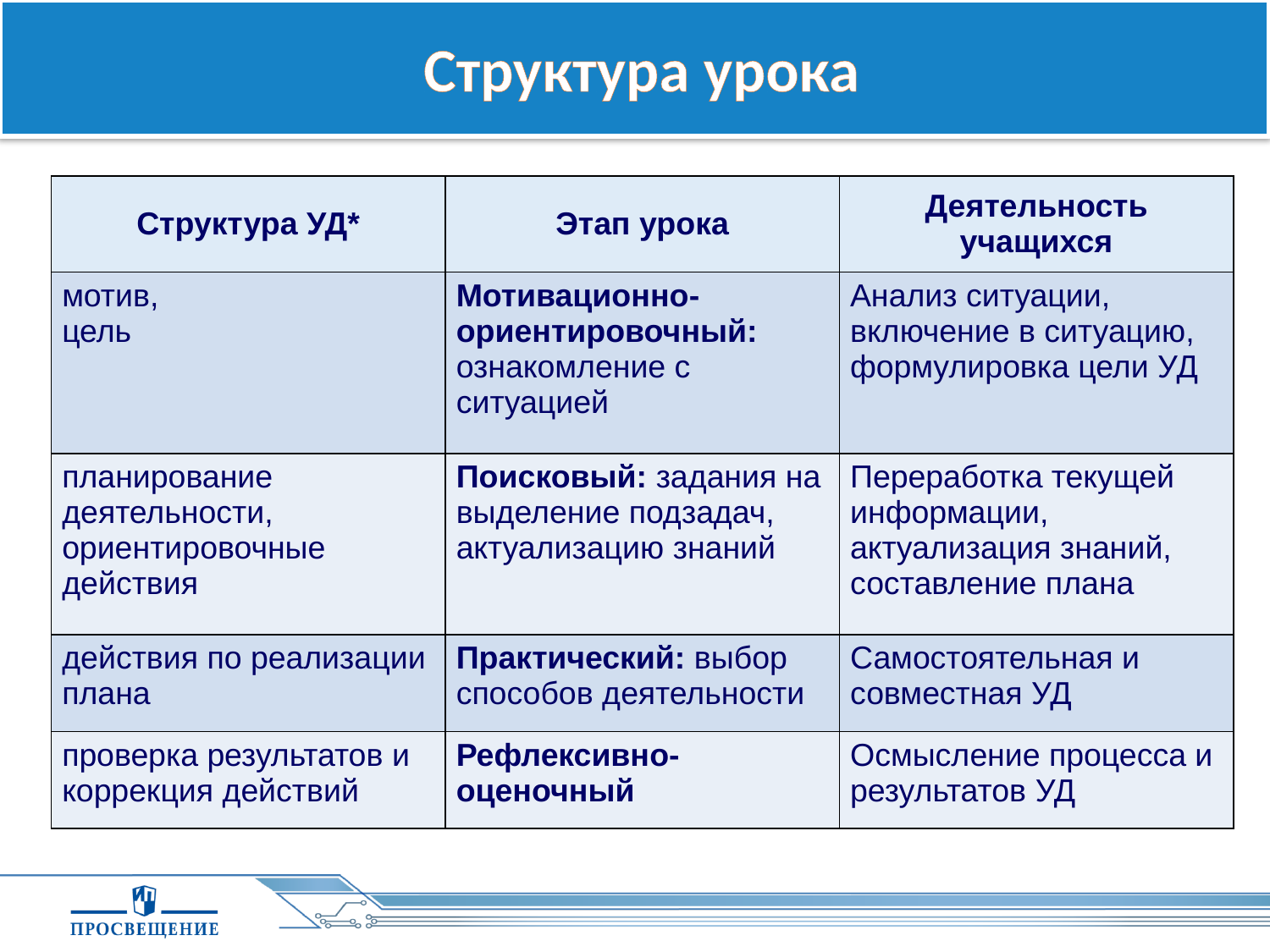

Структура урока

| Структура УД\* | Этап урока | Деятельность учащихся |
| --- | --- | --- |
| мотив, цель | Мотивационно-ориентировочный: ознакомление с ситуацией | Анализ ситуации, включение в ситуацию, формулировка цели УД |
| планирование деятельности, ориентировочные действия | Поисковый: задания на выделение подзадач, актуализацию знаний | Переработка текущей информации, актуализация знаний, составление плана |
| действия по реализации плана | Практический: выбор способов деятельности | Самостоятельная и совместная УД |
| проверка результатов и коррекция действий | Рефлексивно-оценочный | Осмысление процесса и результатов УД |